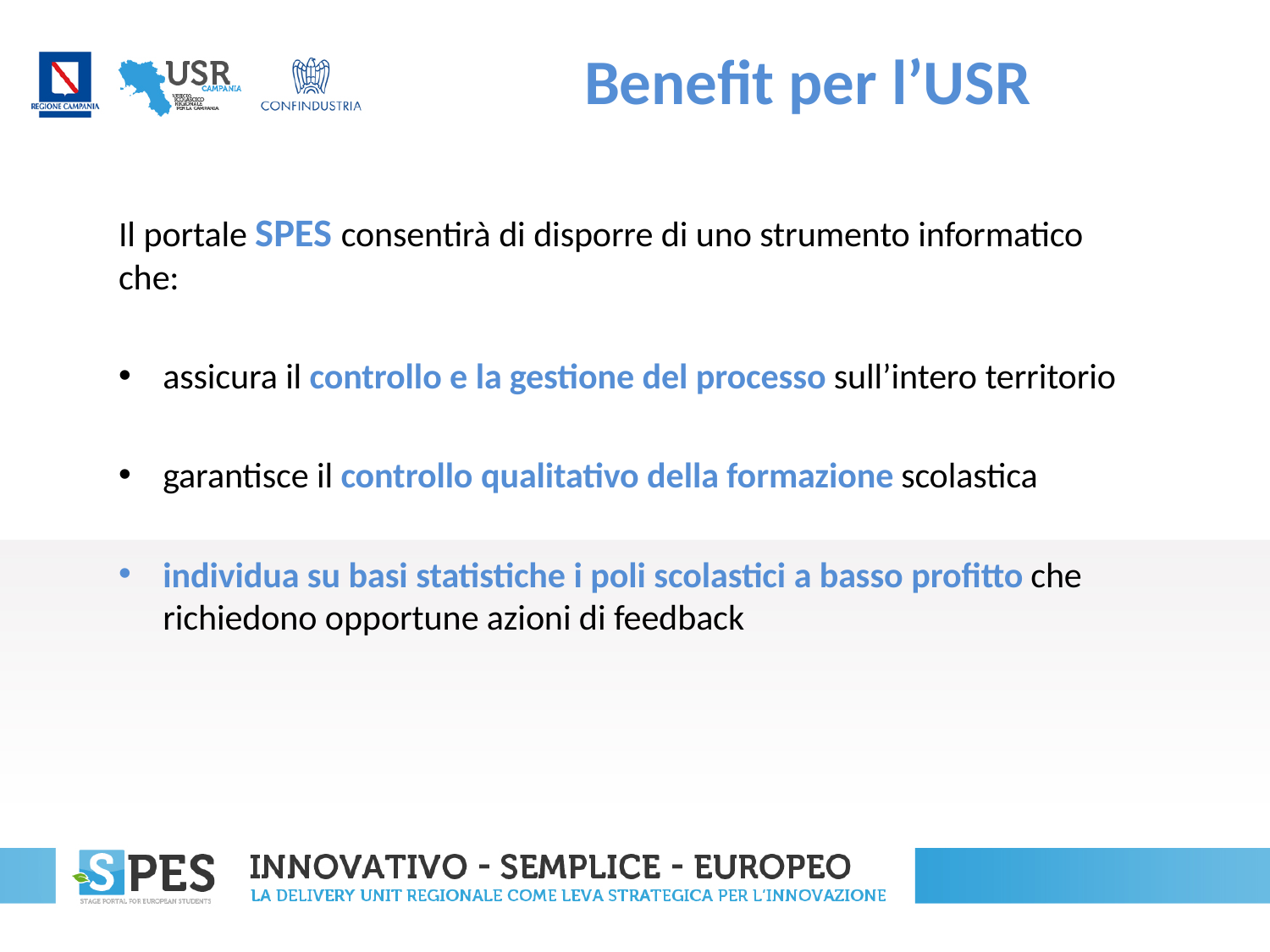

# Benefit per l’USR
Il portale SPES consentirà di disporre di uno strumento informatico che:

assicura il controllo e la gestione del processo sull’intero territorio

garantisce il controllo qualitativo della formazione scolastica

individua su basi statistiche i poli scolastici a basso profitto che richiedono opportune azioni di feedback